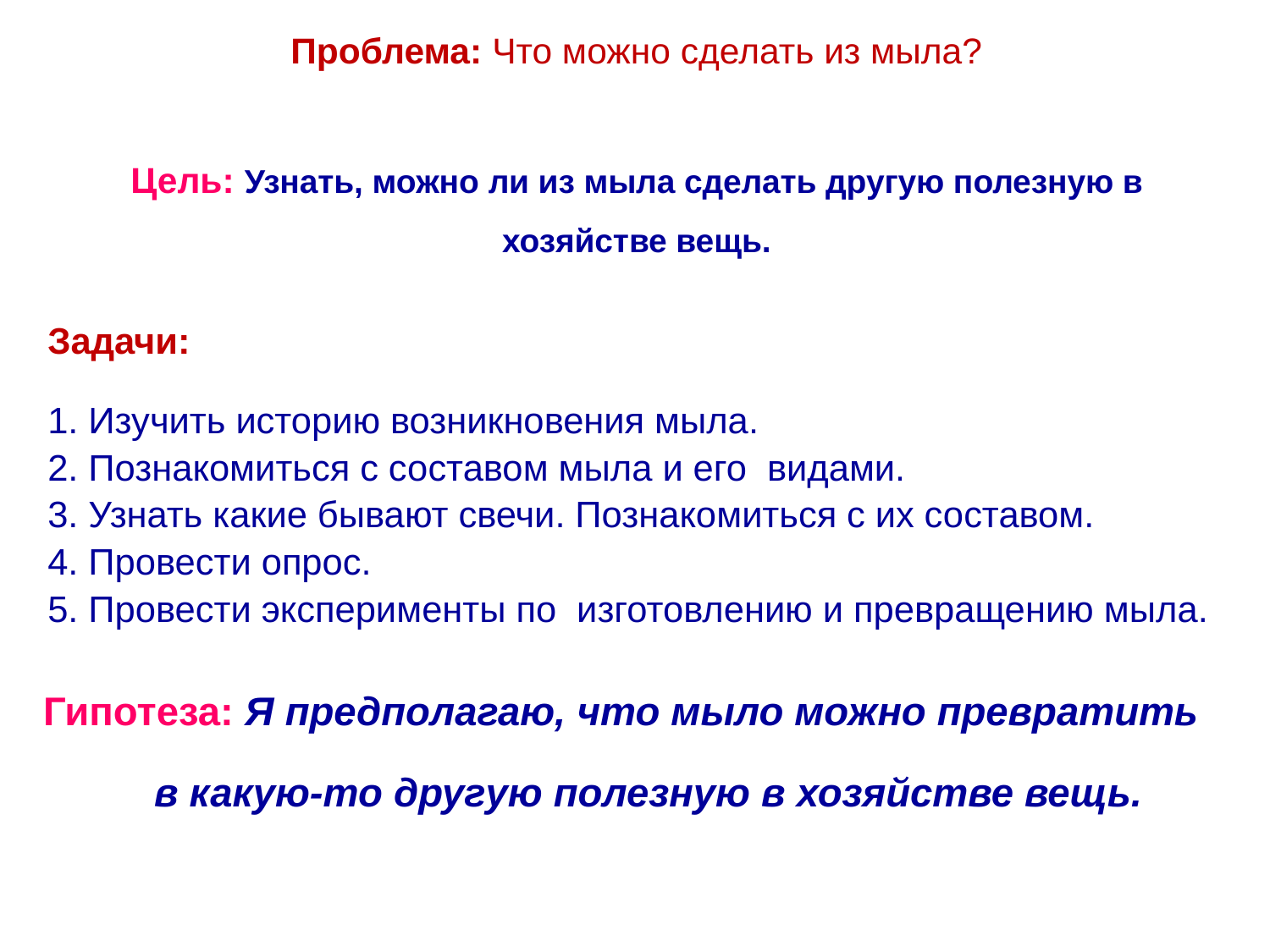

# Проблема: Что можно сделать из мыла? Цель: Узнать, можно ли из мыла сделать другую полезную в хозяйстве вещь.
Задачи:

1. Изучить историю возникновения мыла.
2. Познакомиться с составом мыла и его  видами.
3. Узнать какие бывают свечи. Познакомиться с их составом.
4. Провести опрос.
5. Провести эксперименты по  изготовлению и превращению мыла.
Гипотеза: Я предполагаю, что мыло можно превратить в какую-то другую полезную в хозяйстве вещь.